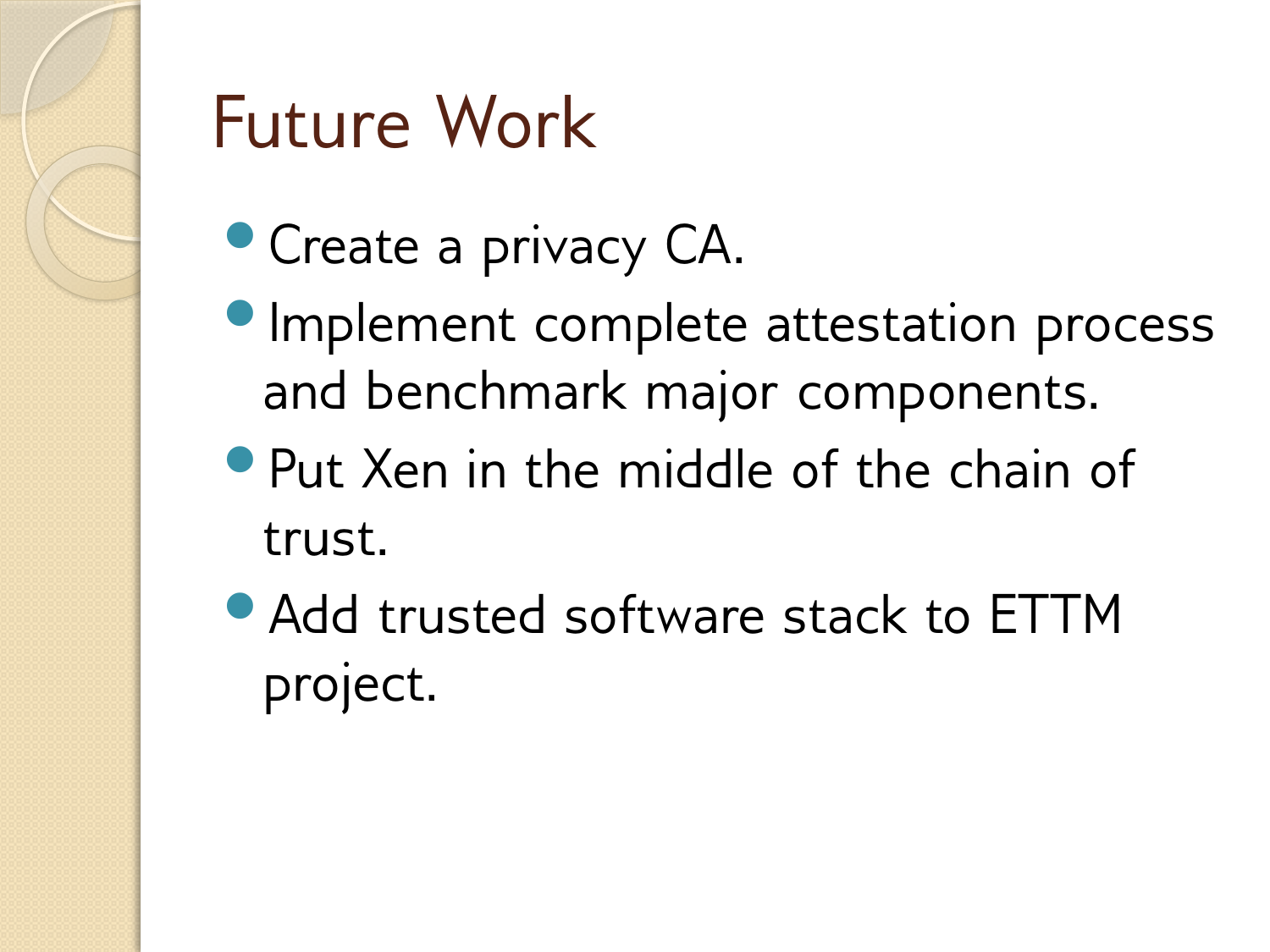

# Future Work
Create a privacy CA.
Implement complete attestation process and benchmark major components.
Put Xen in the middle of the chain of trust.
Add trusted software stack to ETTM project.